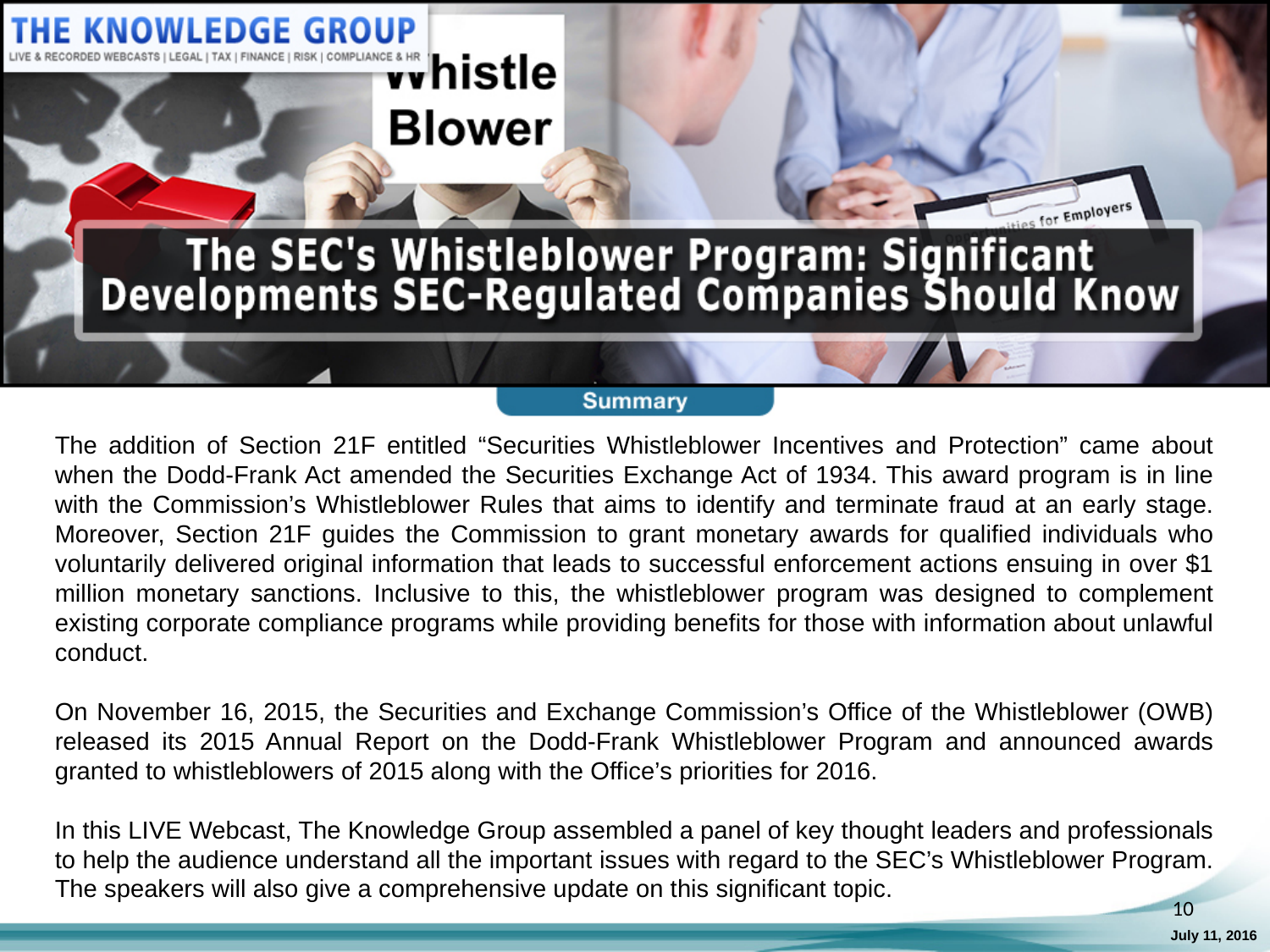

The addition of Section 21F entitled “Securities Whistleblower Incentives and Protection” came about when the Dodd-Frank Act amended the Securities Exchange Act of 1934. This award program is in line with the Commission’s Whistleblower Rules that aims to identify and terminate fraud at an early stage. Moreover, Section 21F guides the Commission to grant monetary awards for qualified individuals who voluntarily delivered original information that leads to successful enforcement actions ensuing in over $1 million monetary sanctions. Inclusive to this, the whistleblower program was designed to complement existing corporate compliance programs while providing benefits for those with information about unlawful conduct.

On November 16, 2015, the Securities and Exchange Commission’s Office of the Whistleblower (OWB) released its 2015 Annual Report on the Dodd-Frank Whistleblower Program and announced awards granted to whistleblowers of 2015 along with the Office’s priorities for 2016.

In this LIVE Webcast, The Knowledge Group assembled a panel of key thought leaders and professionals to help the audience understand all the important issues with regard to the SEC’s Whistleblower Program. The speakers will also give a comprehensive update on this significant topic.

10
July 11, 2016